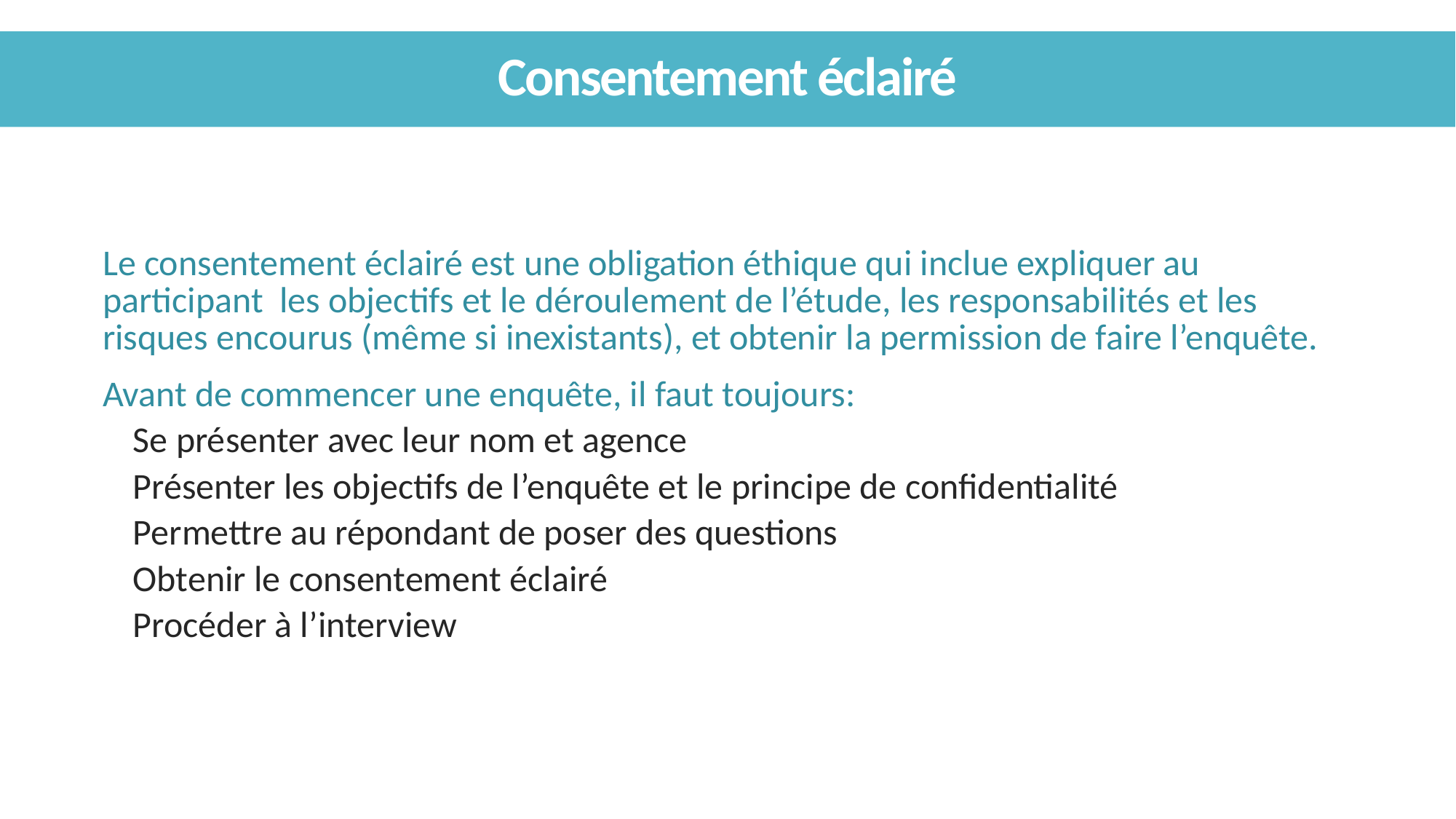

# Consentement éclairé
Le consentement éclairé est une obligation éthique qui inclue expliquer au participant  les objectifs et le déroulement de l’étude, les responsabilités et les risques encourus (même si inexistants), et obtenir la permission de faire l’enquête.
Avant de commencer une enquête, il faut toujours:
Se présenter avec leur nom et agence
Présenter les objectifs de l’enquête et le principe de confidentialité
Permettre au répondant de poser des questions
Obtenir le consentement éclairé
Procéder à l’interview